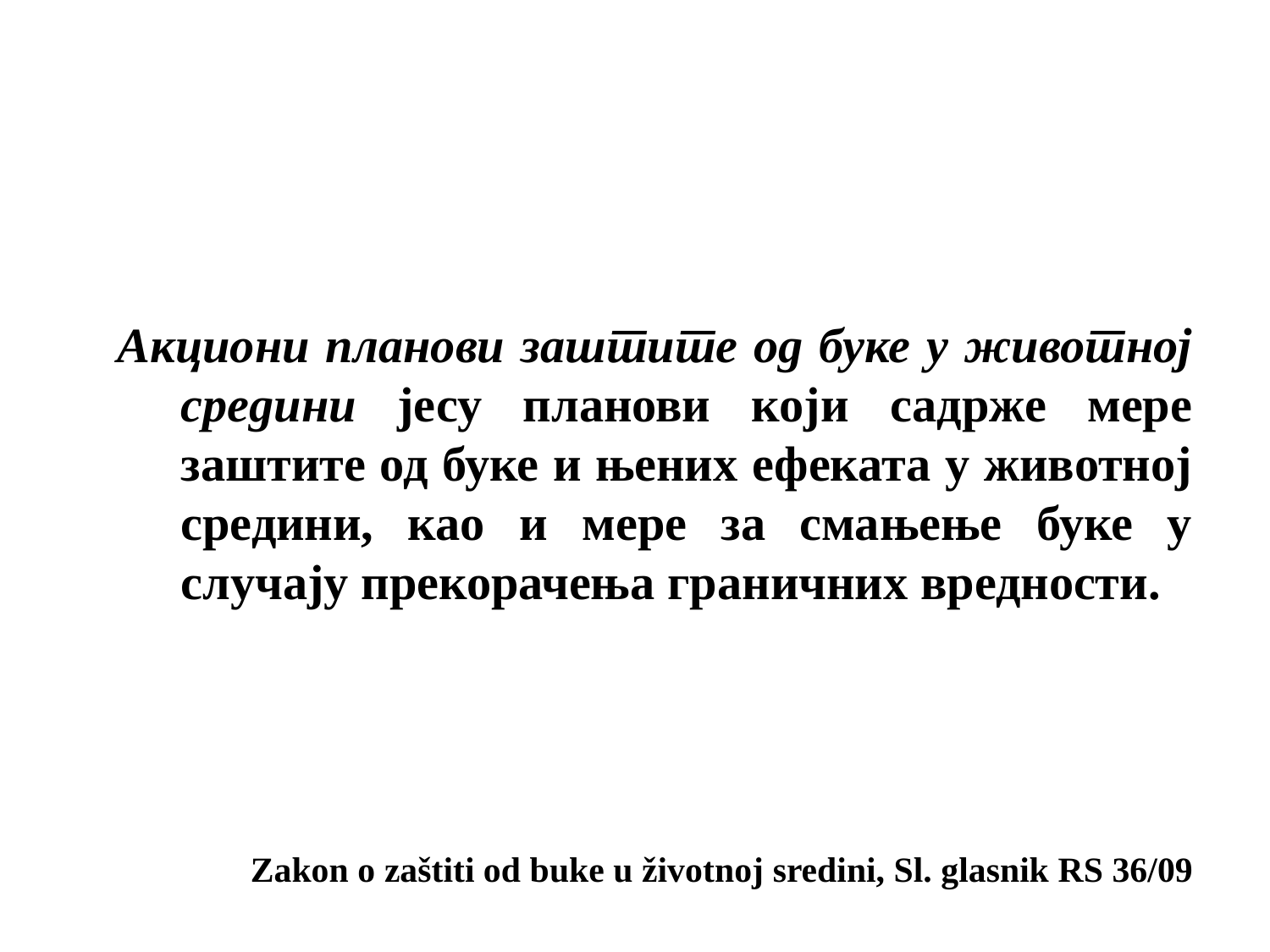

Акциони планови заштите од буке у животној средини јесу планови који садрже мере заштите од буке и њених ефеката у животној средини, као и мере за смањење буке у случају прекорачења граничних вредности.
Zakon o zaštiti od buke u životnoj sredini, Sl. glasnik RS 36/09